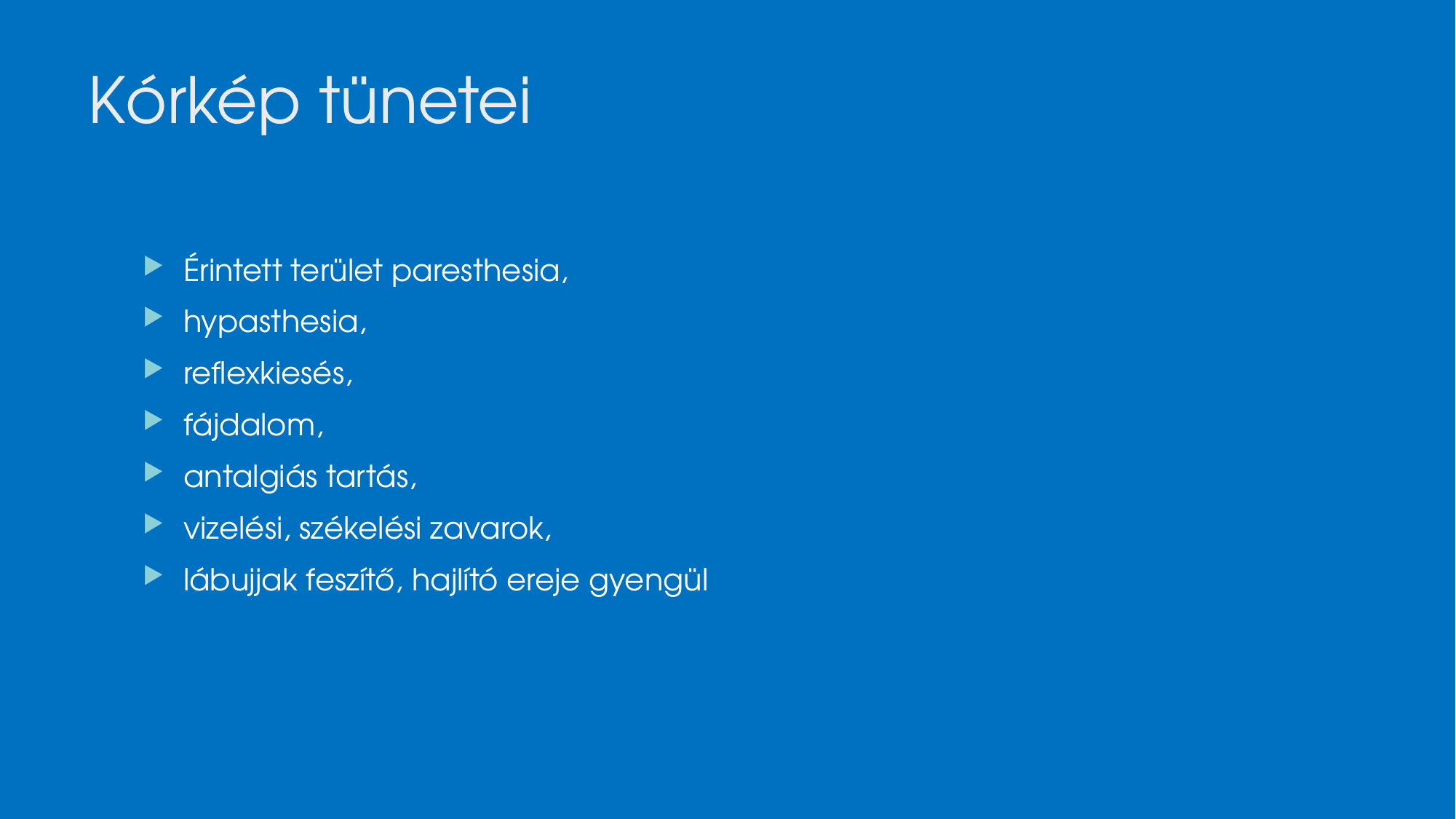

# Kórkép tünetei
Érintett terület paresthesia,
hypasthesia,
reflexkiesés,
fájdalom,
antalgiás tartás,
vizelési, székelési zavarok,
lábujjak feszítő, hajlító ereje gyengül